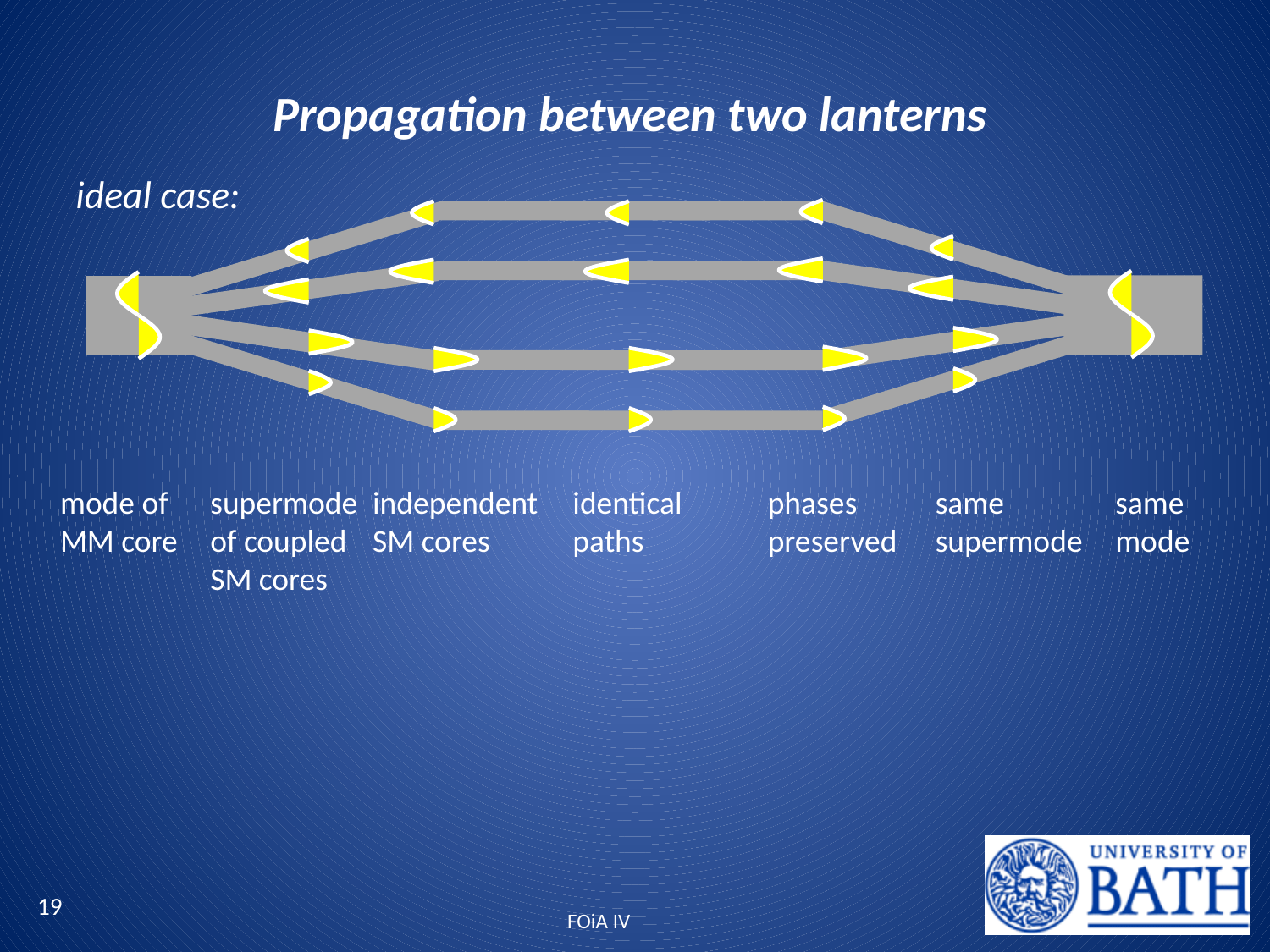

Propagation between two lanterns

ideal case:

mode of MM core
supermode of coupled SM cores
independent SM cores
identical paths
phases preserved
same supermode
same mode
FOiA IV